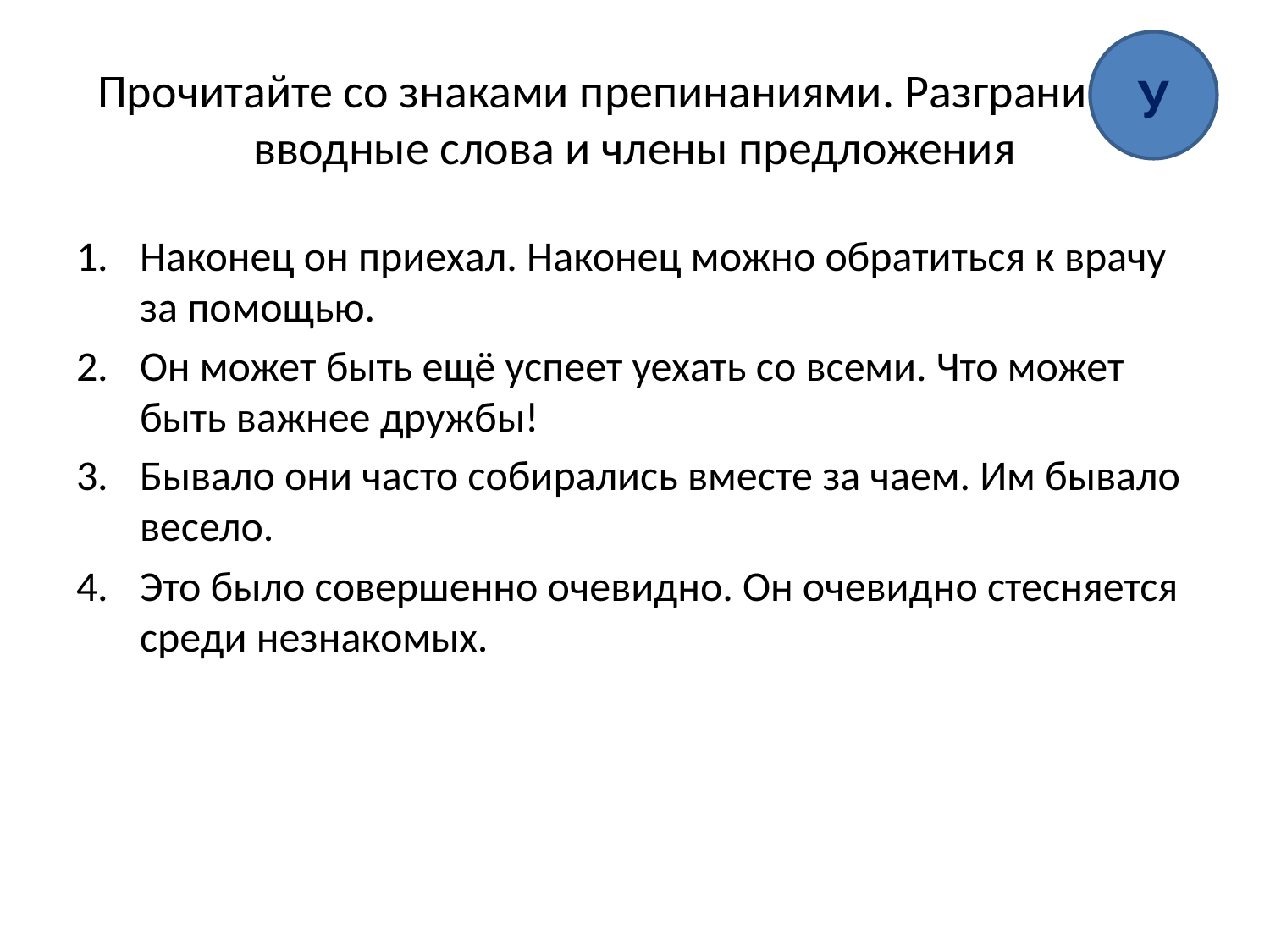

У
# Прочитайте со знаками препинаниями. Разграничьте вводные слова и члены предложения
Наконец он приехал. Наконец можно обратиться к врачу за помощью.
Он может быть ещё успеет уехать со всеми. Что может быть важнее дружбы!
Бывало они часто собирались вместе за чаем. Им бывало весело.
Это было совершенно очевидно. Он очевидно стесняется среди незнакомых.